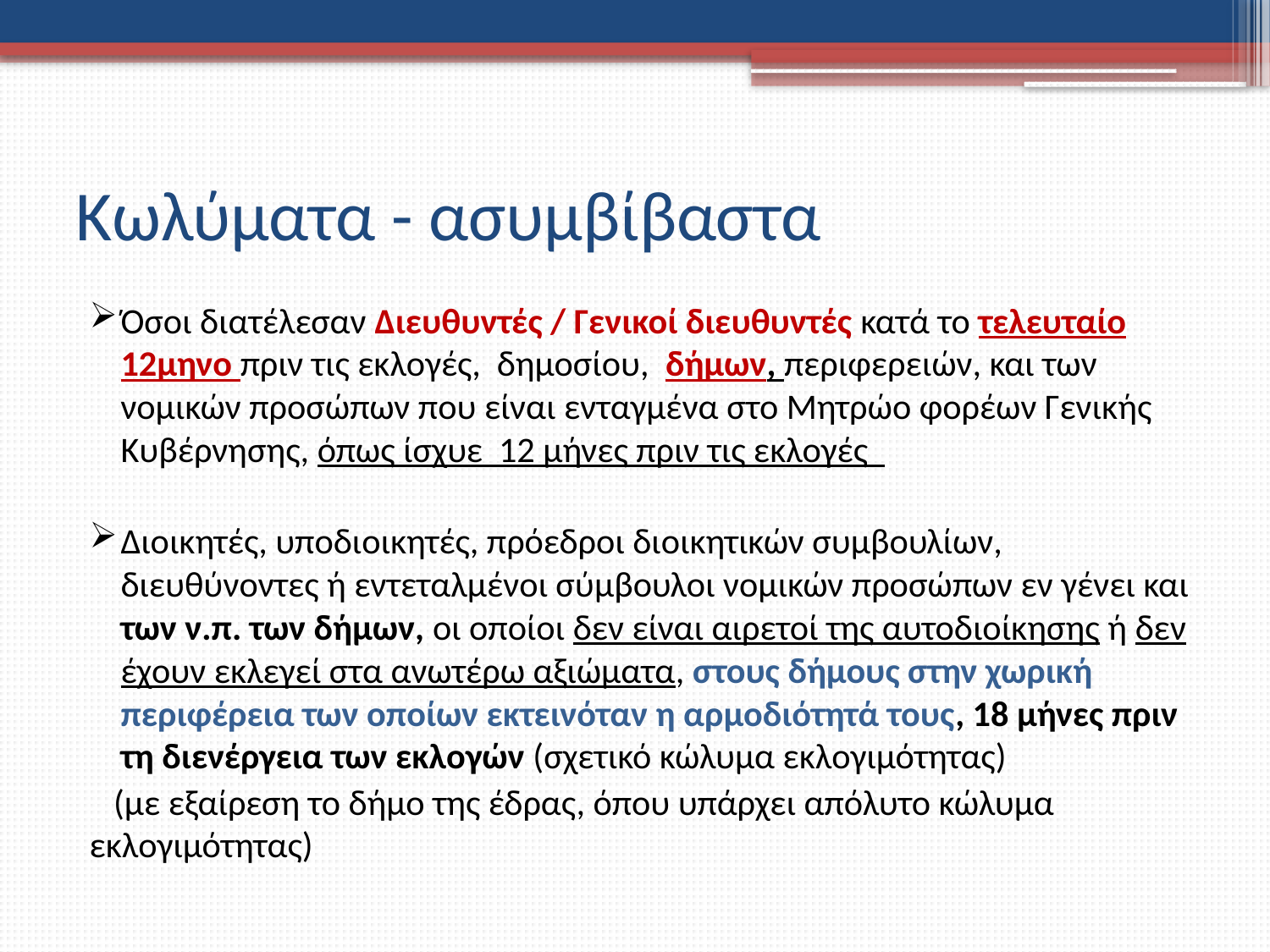

# Κωλύματα - ασυμβίβαστα

Όσοι διατέλεσαν Διευθυντές / Γενικοί διευθυντές κατά το τελευταίο 12μηνο πριν τις εκλογές,  δημοσίου,  δήμων, περιφερειών, και των νομικών προσώπων που είναι ενταγμένα στο Μητρώο φορέων Γενικής Κυβέρνησης, όπως ίσχυε  12 μήνες πριν τις εκλογές

Διοικητές, υποδιοικητές, πρόεδροι διοικητικών συμβουλίων, διευθύνοντες ή εντεταλμένοι σύμβουλοι νομικών προσώπων εν γένει και των ν.π. των δήμων, οι οποίοι δεν είναι αιρετοί της αυτοδιοίκησης ή δεν έχουν εκλεγεί στα ανωτέρω αξιώματα, στους δήμους στην χωρική περιφέρεια των οποίων εκτεινόταν η αρμοδιότητά τους, 18 μήνες πριν τη διενέργεια των εκλογών (σχετικό κώλυμα εκλογιμότητας)
   (με εξαίρεση το δήμο της έδρας, όπου υπάρχει απόλυτο κώλυμα          εκλογιμότητας)